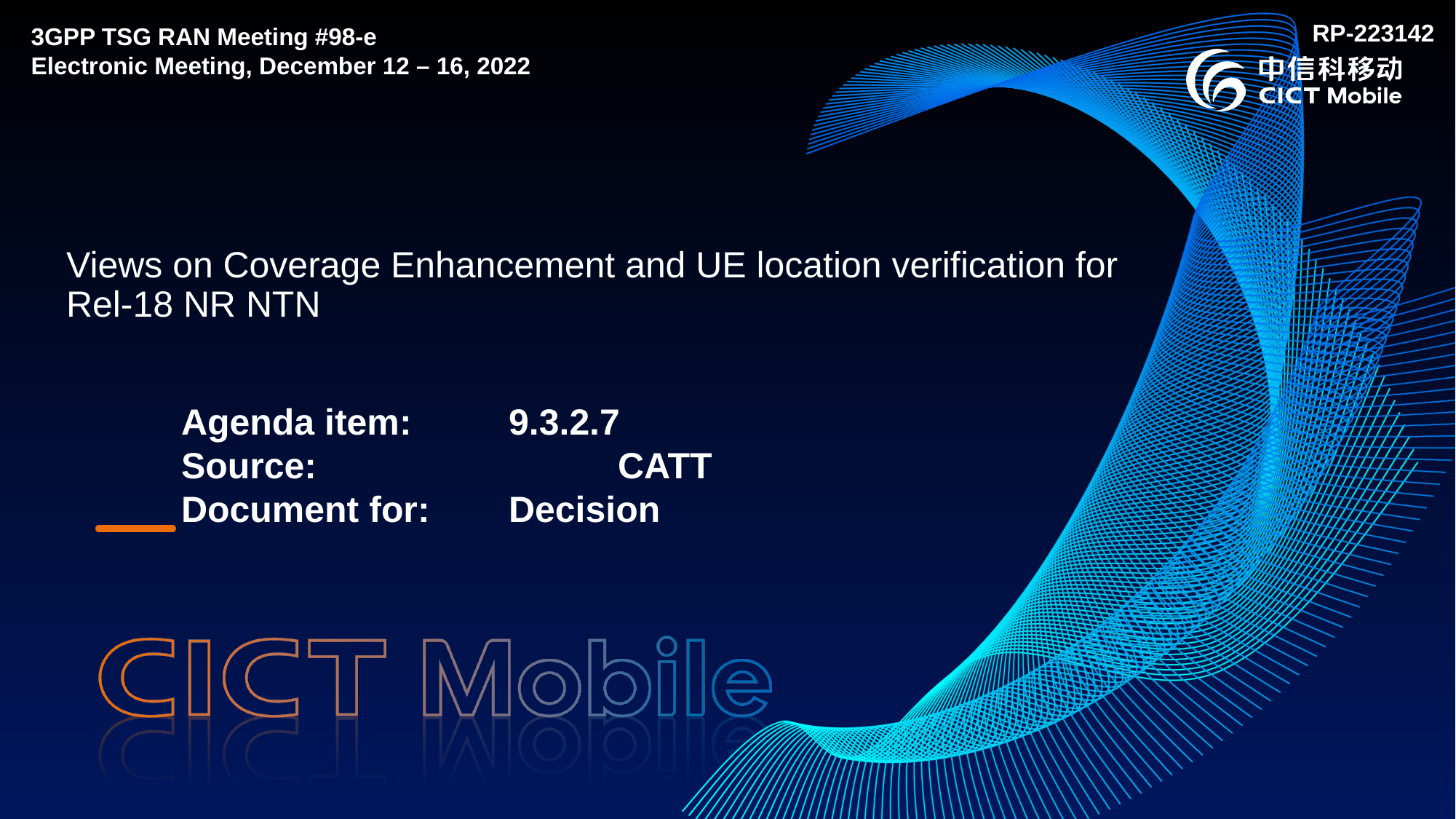

RP-223142
3GPP TSG RAN Meeting #98-e
Electronic Meeting, December 12 – 16, 2022
Views on Coverage Enhancement and UE location verification for Rel-18 NR NTN
Agenda item: 	9.3.2.7
Source: 			CATT
Document for: 	Decision